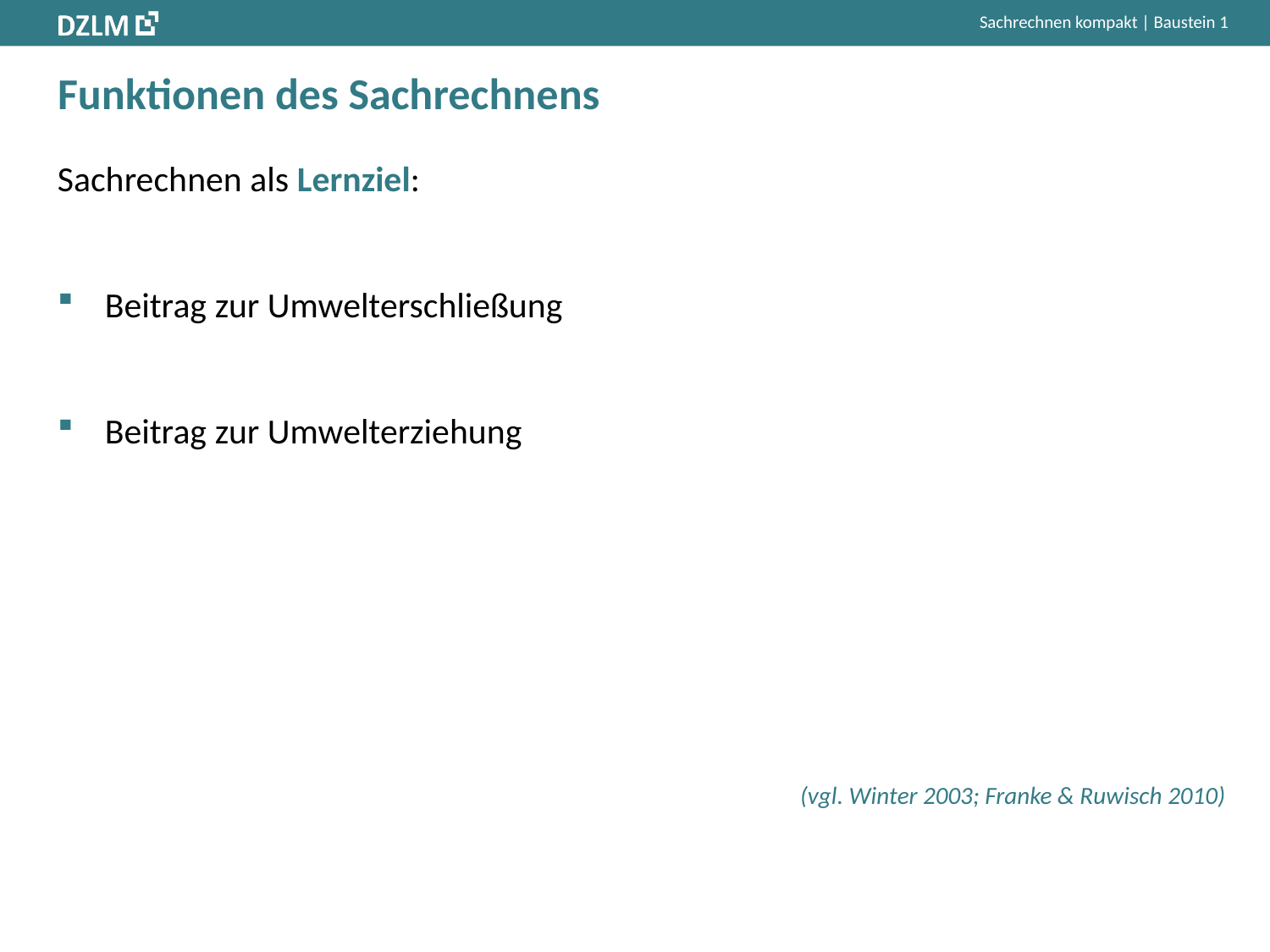

# Funktionen des Sachrechnens
Sachrechnen als Lernziel:

Beitrag zur Umwelterschließung

Beitrag zur Umwelterziehung

(vgl. Winter 2003; Franke & Ruwisch 2010)